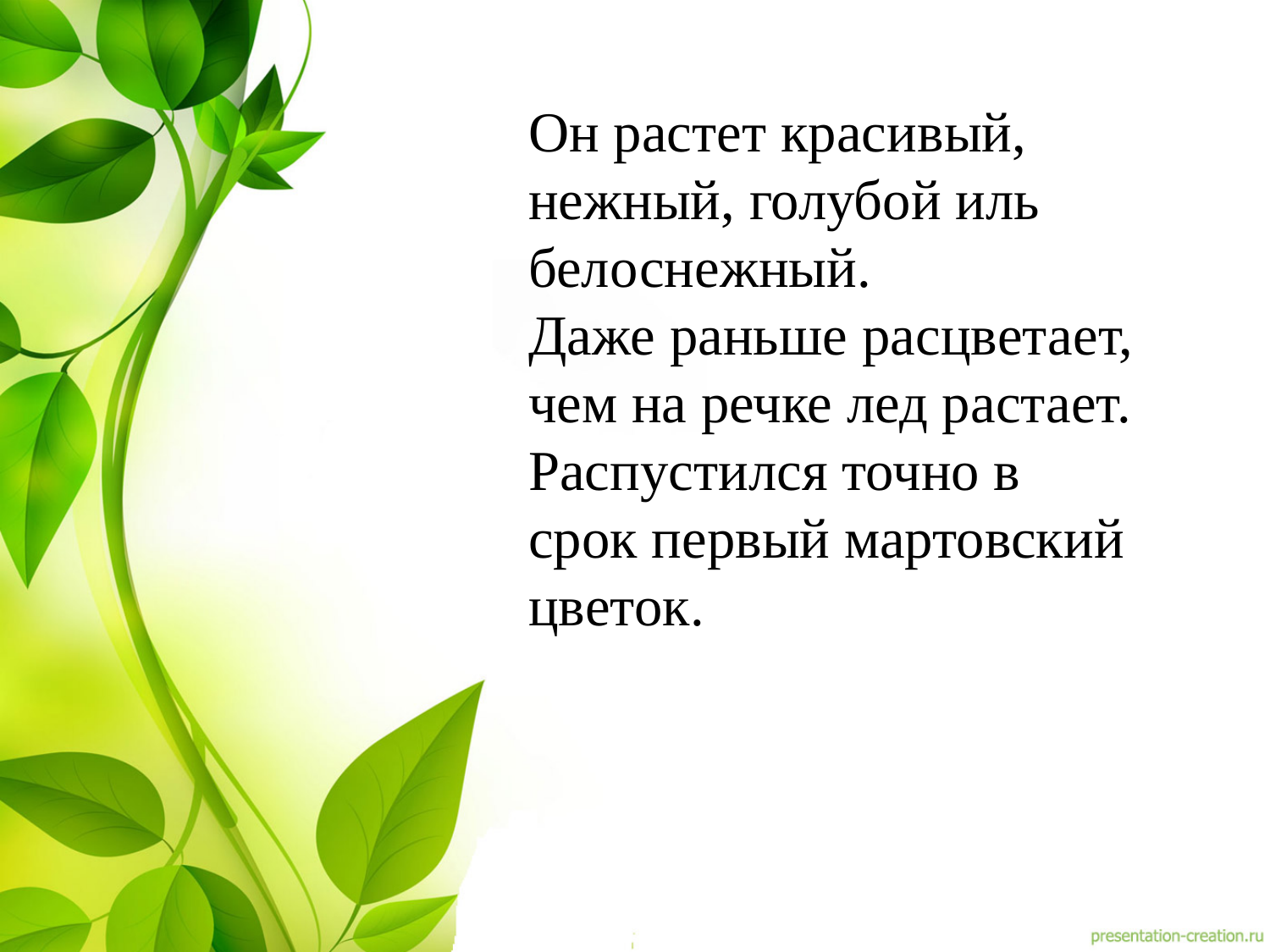

Он растет красивый, нежный, голубой иль белоснежный.
Даже раньше расцветает,
чем на речке лед растает.
Распустился точно в срок первый мартовский цветок.